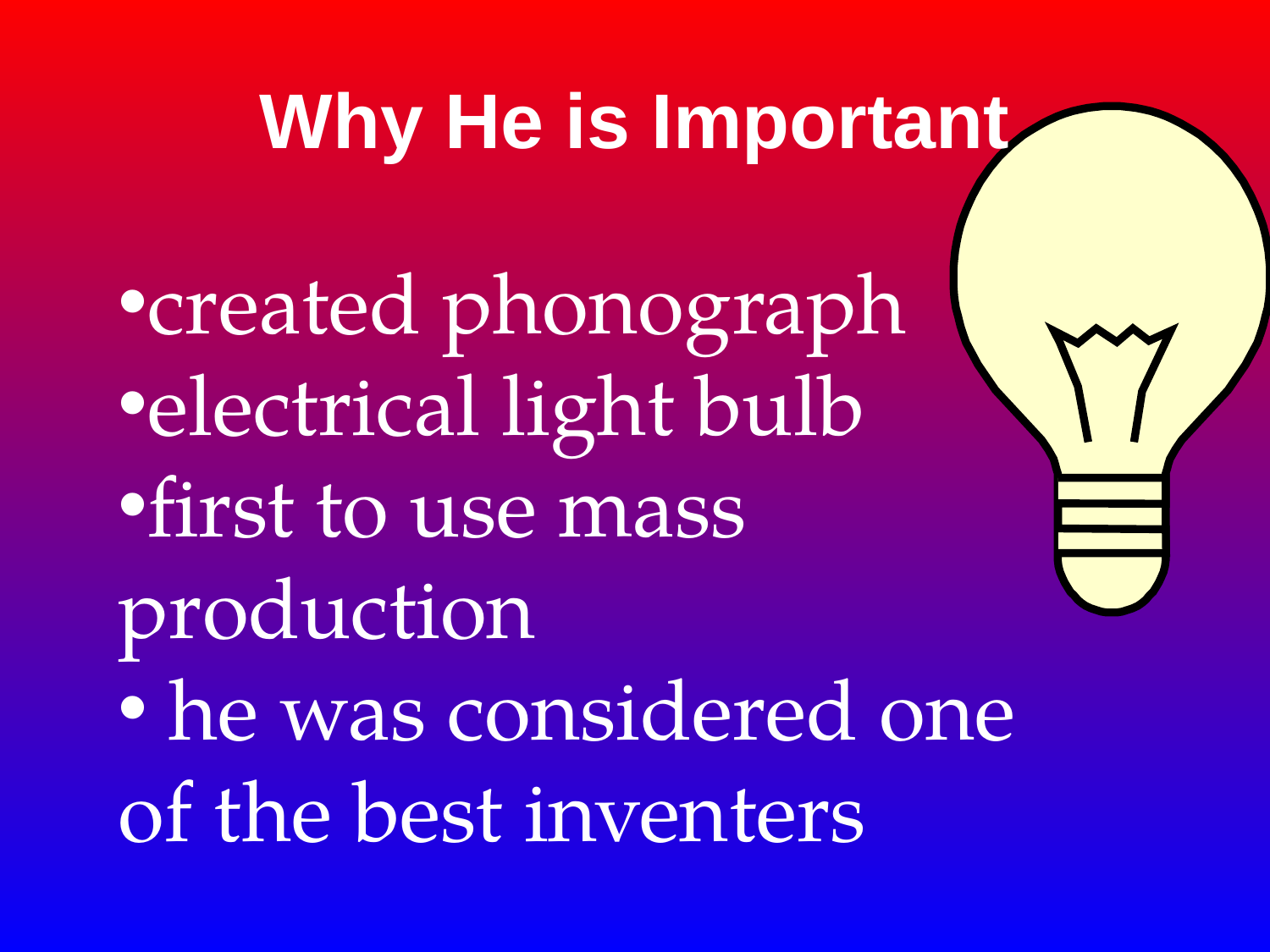

# Why He is Important

created phonograph
electrical light bulb
first to use mass production
 he was considered one of the best inventers